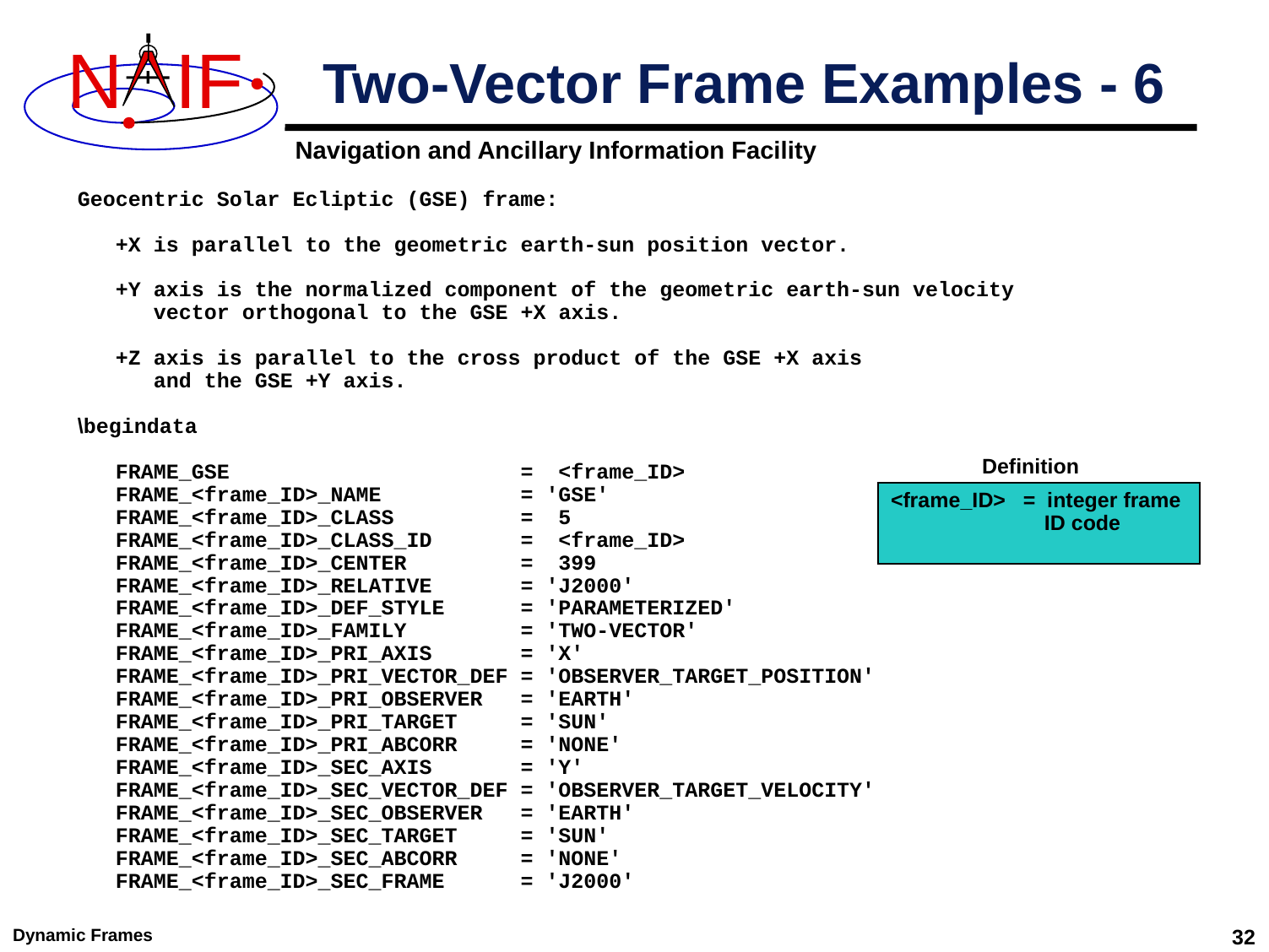

# Two-Vector Frame Examples - 6

Geocentric Solar Ecliptic (GSE) frame:

   +X is parallel to the geometric earth-sun position vector.

   +Y axis is the normalized component of the geometric earth-sun velocity
      vector orthogonal to the GSE +X axis.

   +Z axis is parallel to the cross product of the GSE +X axis
      and the GSE +Y axis.

\begindata

   FRAME_GSE                       =  <frame_ID>
   FRAME_<frame_ID>_NAME           = 'GSE'
   FRAME_<frame_ID>_CLASS          =  5
   FRAME_<frame_ID>_CLASS_ID       =  <frame_ID>
   FRAME_<frame_ID>_CENTER         =  399
   FRAME_<frame_ID>_RELATIVE       = 'J2000'
   FRAME_<frame_ID>_DEF_STYLE      = 'PARAMETERIZED'
   FRAME_<frame_ID>_FAMILY         = 'TWO-VECTOR'
   FRAME_<frame_ID>_PRI_AXIS       = 'X'
   FRAME_<frame_ID>_PRI_VECTOR_DEF = 'OBSERVER_TARGET_POSITION'
   FRAME_<frame_ID>_PRI_OBSERVER   = 'EARTH'
   FRAME_<frame_ID>_PRI_TARGET     = 'SUN'
   FRAME_<frame_ID>_PRI_ABCORR     = 'NONE'
   FRAME_<frame_ID>_SEC_AXIS       = 'Y'
   FRAME_<frame_ID>_SEC_VECTOR_DEF = 'OBSERVER_TARGET_VELOCITY'
   FRAME_<frame_ID>_SEC_OBSERVER   = 'EARTH'
   FRAME_<frame_ID>_SEC_TARGET     = 'SUN'
   FRAME_<frame_ID>_SEC_ABCORR     = 'NONE'
   FRAME_<frame_ID>_SEC_FRAME      = 'J2000'

Definition
<frame_ID>   =  integer frame
                          ID code

Dynamic Frames
32